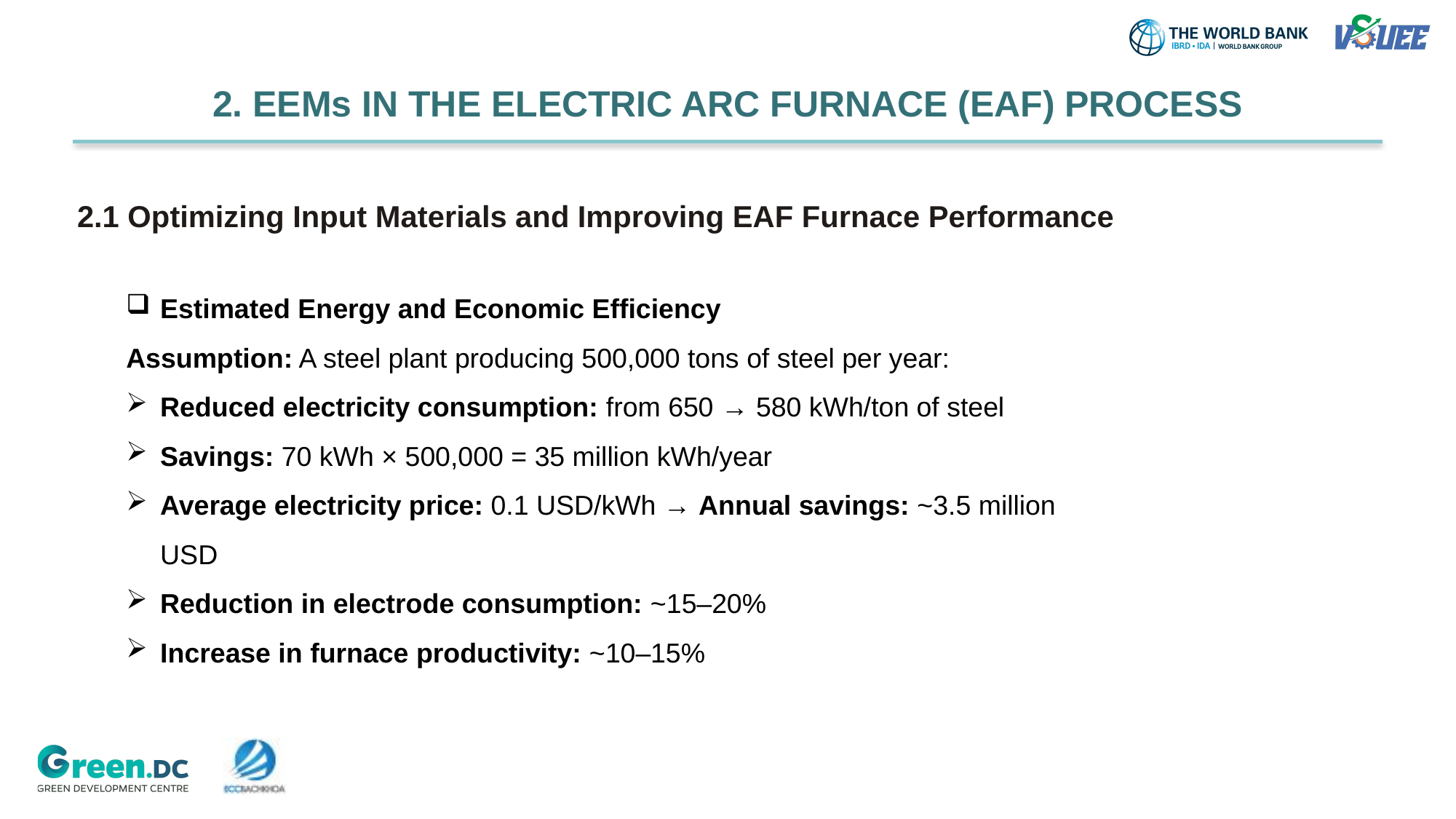

2. EEMs IN THE ELECTRIC ARC FURNACE (EAF) PROCESS
2.1 Optimizing Input Materials and Improving EAF Furnace Performance
Estimated Energy and Economic Efficiency
Assumption: A steel plant producing 500,000 tons of steel per year:
Reduced electricity consumption: from 650 → 580 kWh/ton of steel
Savings: 70 kWh × 500,000 = 35 million kWh/year
Average electricity price: 0.1 USD/kWh → Annual savings: ~3.5 million USD
Reduction in electrode consumption: ~15–20%
Increase in furnace productivity: ~10–15%